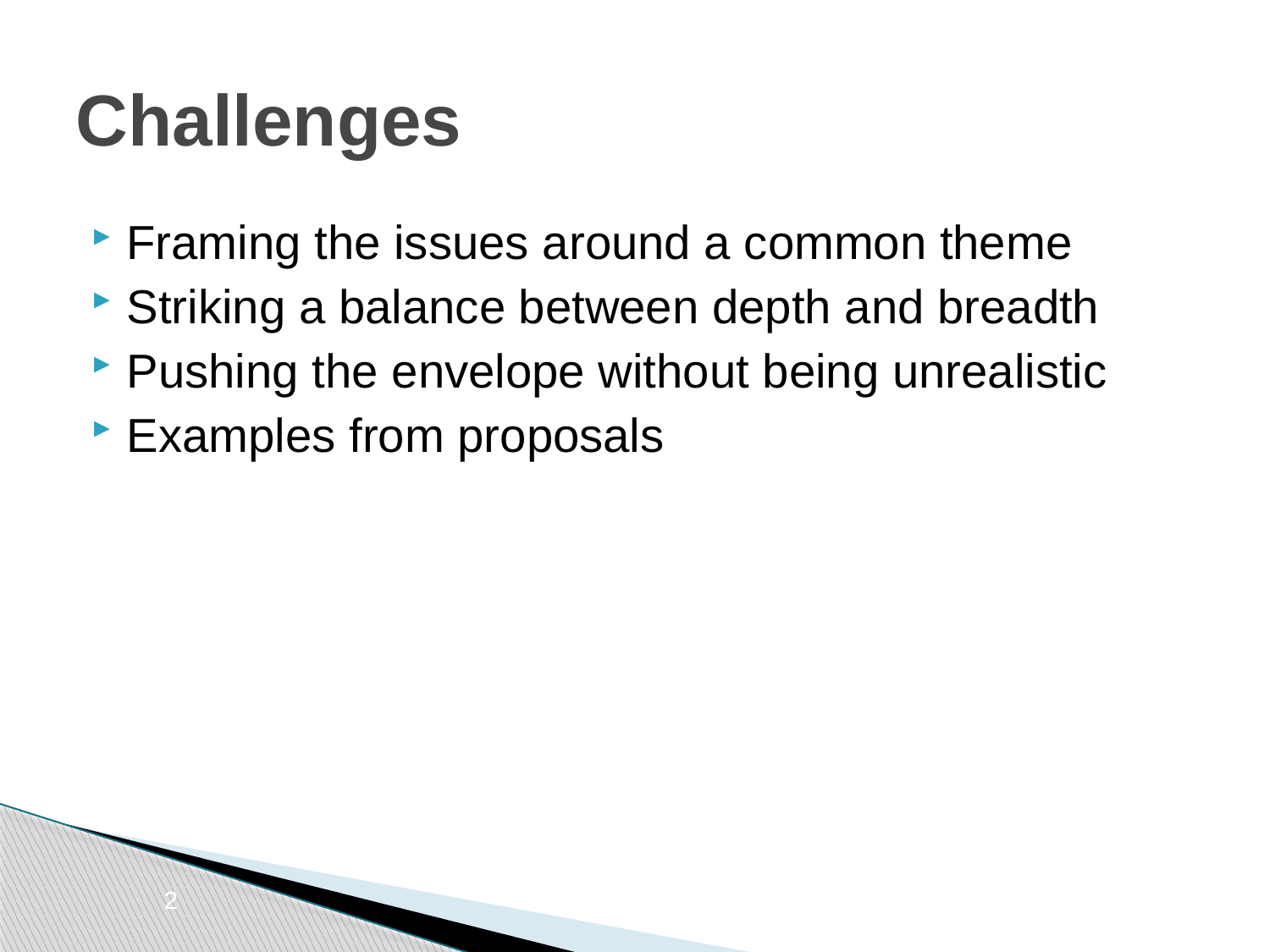

# Challenges
Framing the issues around a common theme
Striking a balance between depth and breadth
Pushing the envelope without being unrealistic
Examples from proposals

2